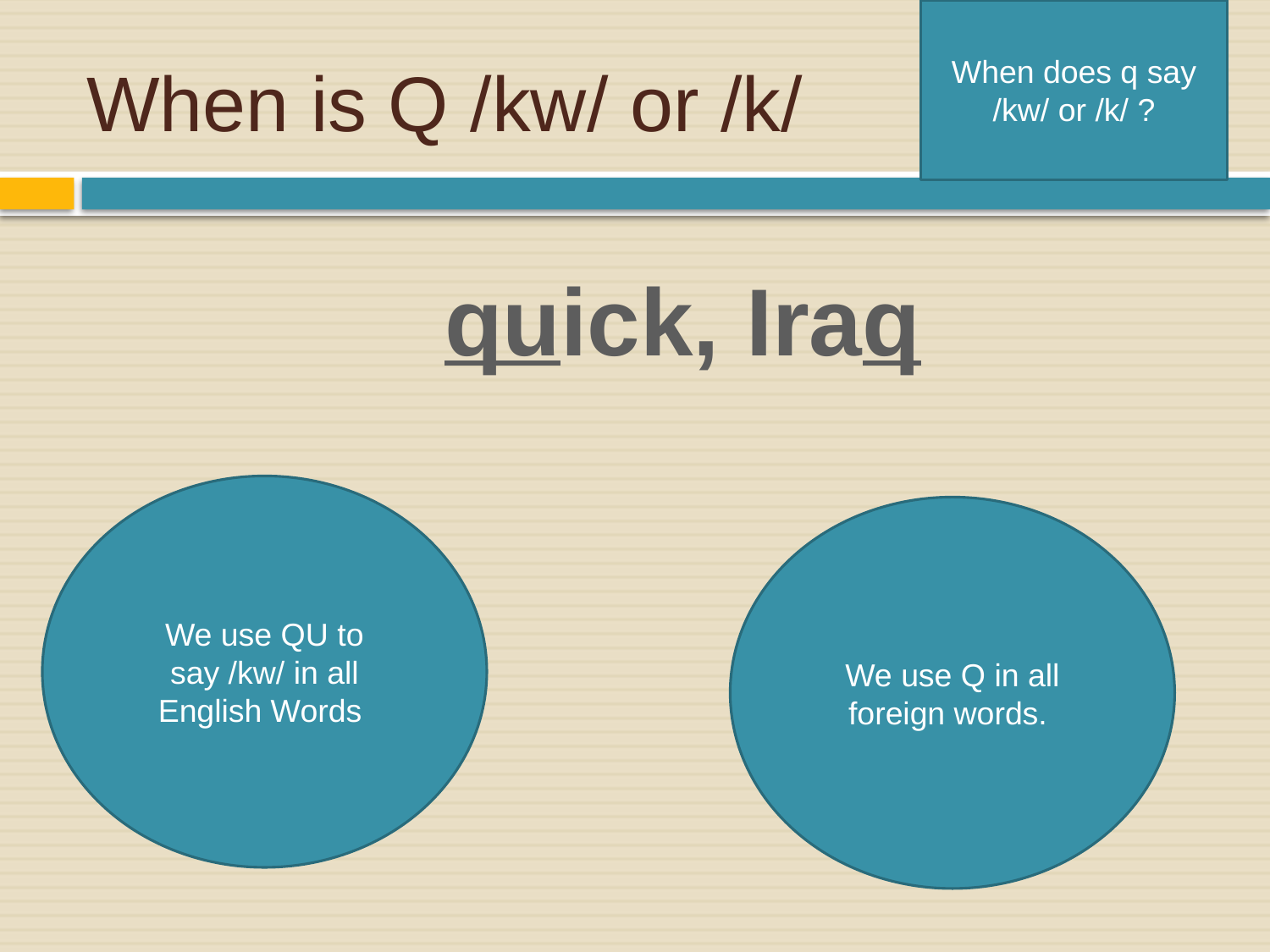

When does q say /kw/ or /k/ ?
# When is Q /kw/ or /k/
quick, Iraq
We use QU to say /kw/ in all English Words
We use Q in all foreign words.